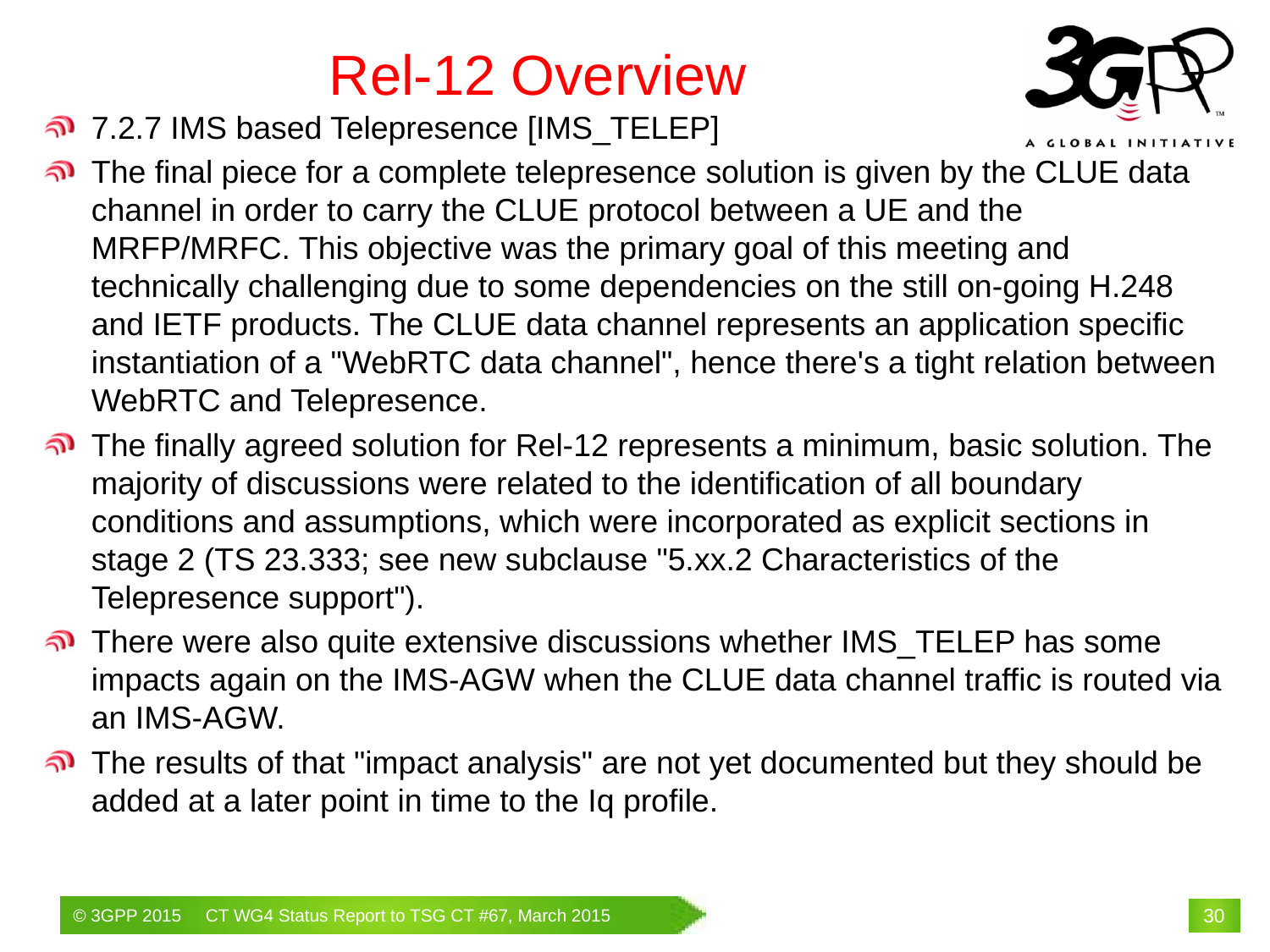

# Rel-12 Overview
7.2.7 IMS based Telepresence [IMS_TELEP]
The final piece for a complete telepresence solution is given by the CLUE data channel in order to carry the CLUE protocol between a UE and the MRFP/MRFC. This objective was the primary goal of this meeting and technically challenging due to some dependencies on the still on-going H.248 and IETF products. The CLUE data channel represents an application specific instantiation of a "WebRTC data channel", hence there's a tight relation between WebRTC and Telepresence.
The finally agreed solution for Rel-12 represents a minimum, basic solution. The majority of discussions were related to the identification of all boundary conditions and assumptions, which were incorporated as explicit sections in stage 2 (TS 23.333; see new subclause "5.xx.2 Characteristics of the Telepresence support").
There were also quite extensive discussions whether IMS_TELEP has some impacts again on the IMS-AGW when the CLUE data channel traffic is routed via an IMS-AGW.
The results of that "impact analysis" are not yet documented but they should be added at a later point in time to the Iq profile.